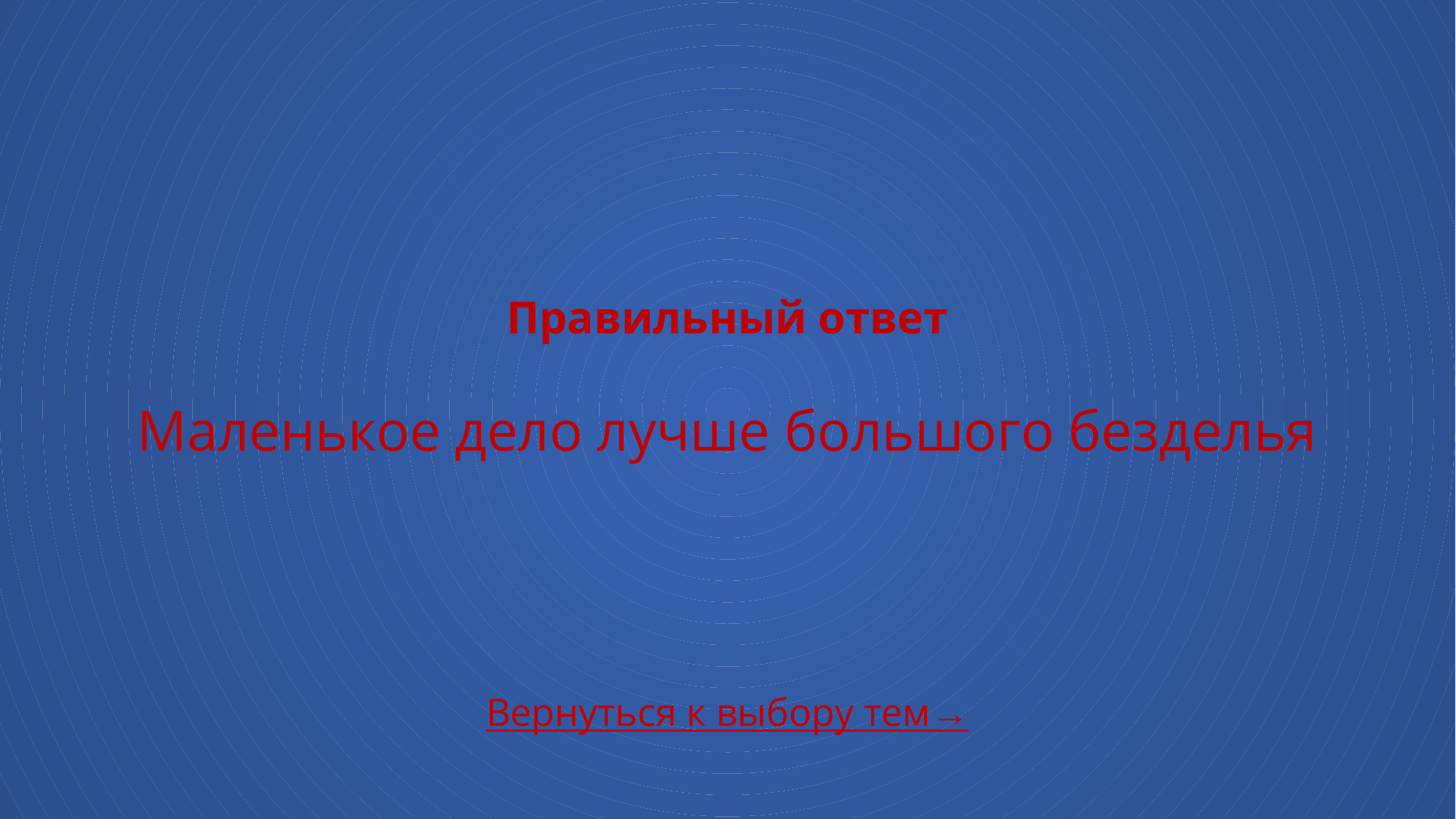

# Правильный ответ Маленькое дело лучше большого безделья
Вернуться к выбору тем→